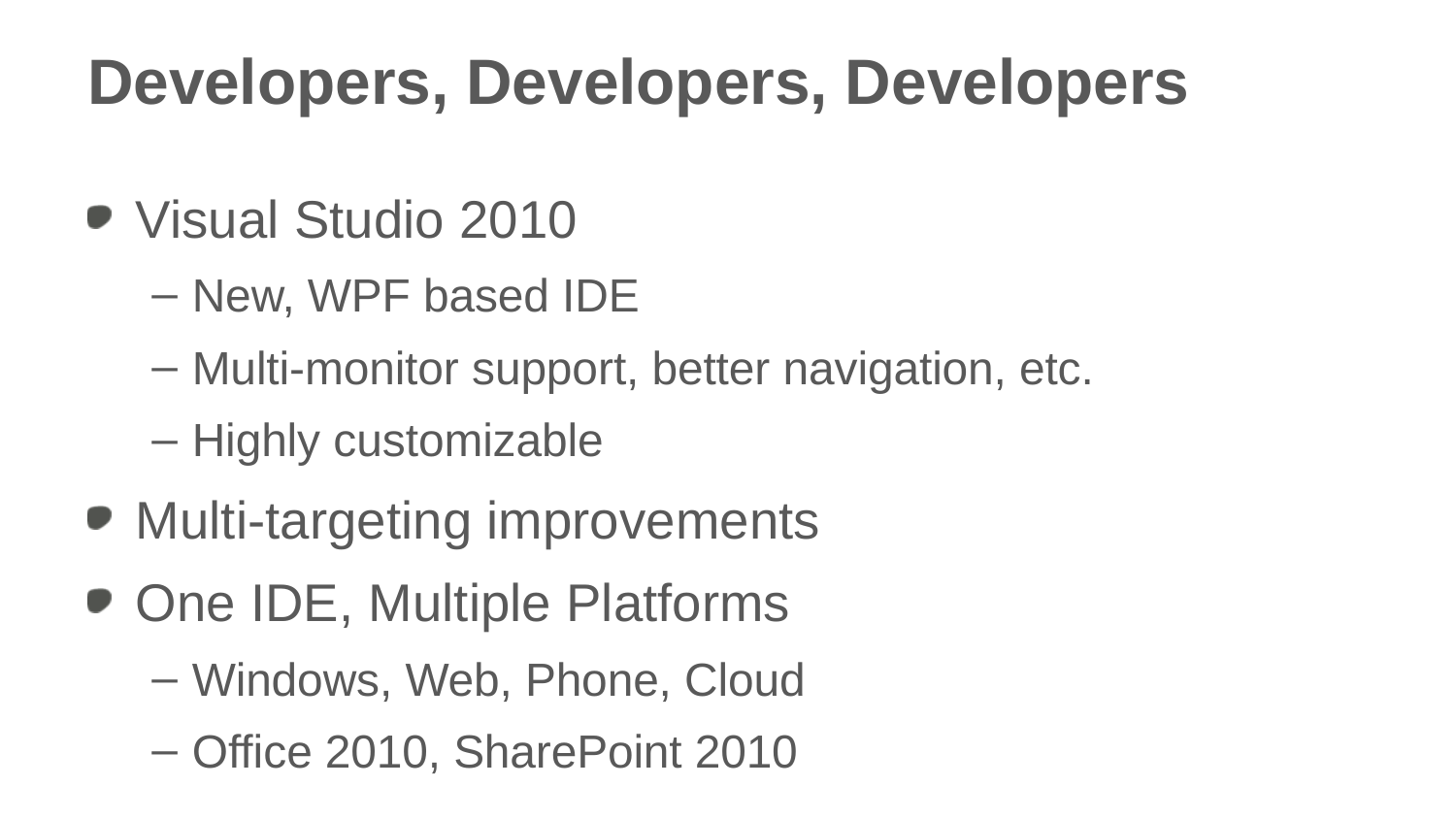

# Developers, Developers, Developers
Visual Studio 2010
New, WPF based IDE
Multi-monitor support, better navigation, etc.
Highly customizable
Multi-targeting improvements
One IDE, Multiple Platforms
Windows, Web, Phone, Cloud
Office 2010, SharePoint 2010